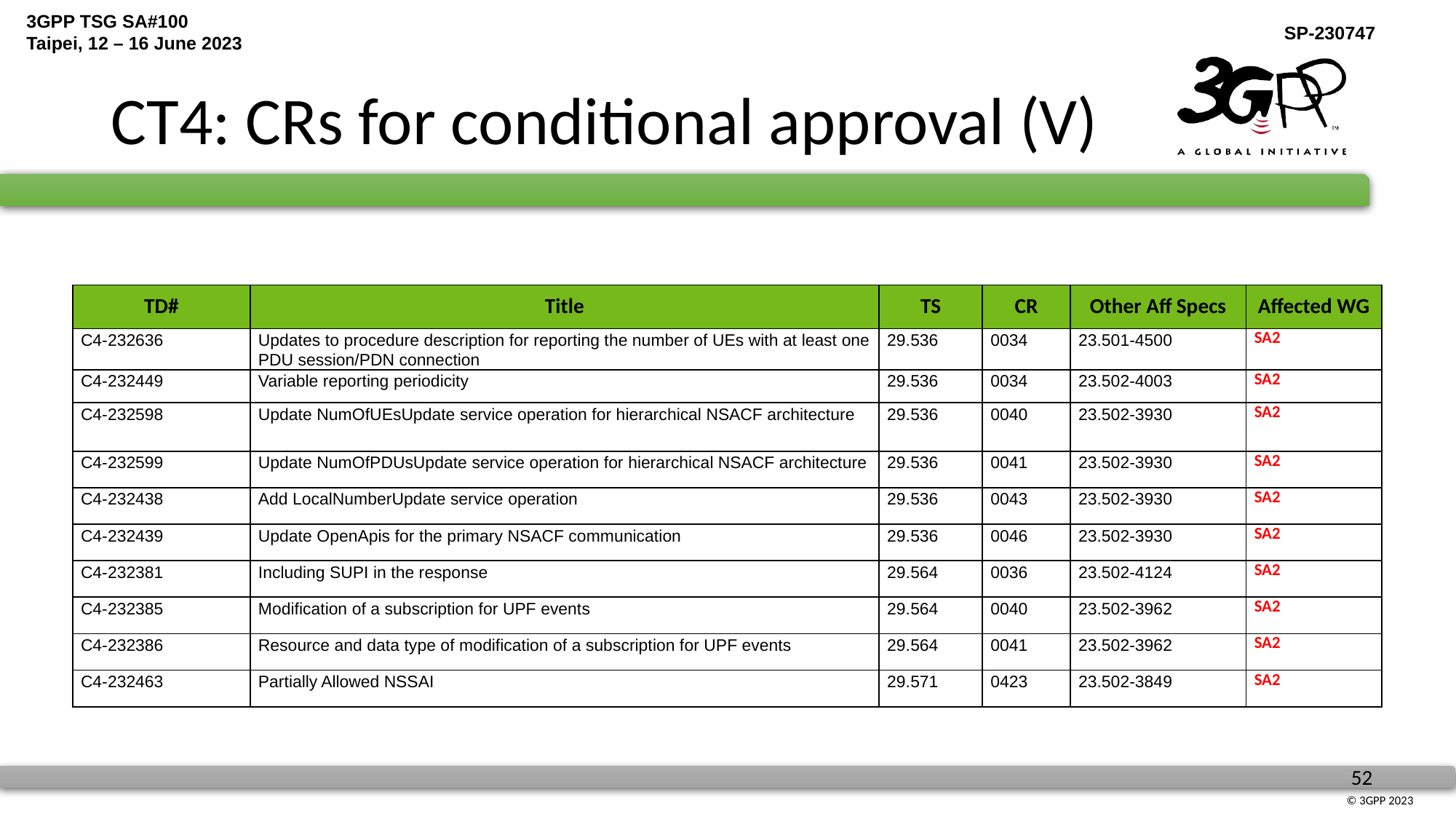

# CT4: CRs for conditional approval (V)
| TD# | Title | TS | CR | Other Aff Specs | Affected WG |
| --- | --- | --- | --- | --- | --- |
| C4-232636 | Updates to procedure description for reporting the number of UEs with at least one PDU session/PDN connection | 29.536 | 0034 | 23.501-4500 | SA2 |
| C4-232449 | Variable reporting periodicity | 29.536 | 0034 | 23.502-4003 | SA2 |
| C4-232598 | Update NumOfUEsUpdate service operation for hierarchical NSACF architecture | 29.536 | 0040 | 23.502-3930 | SA2 |
| C4-232599 | Update NumOfPDUsUpdate service operation for hierarchical NSACF architecture | 29.536 | 0041 | 23.502-3930 | SA2 |
| C4-232438 | Add LocalNumberUpdate service operation | 29.536 | 0043 | 23.502-3930 | SA2 |
| C4-232439 | Update OpenApis for the primary NSACF communication | 29.536 | 0046 | 23.502-3930 | SA2 |
| C4-232381 | Including SUPI in the response | 29.564 | 0036 | 23.502-4124 | SA2 |
| C4-232385 | Modification of a subscription for UPF events | 29.564 | 0040 | 23.502-3962 | SA2 |
| C4-232386 | Resource and data type of modification of a subscription for UPF events | 29.564 | 0041 | 23.502-3962 | SA2 |
| C4-232463 | Partially Allowed NSSAI | 29.571 | 0423 | 23.502-3849 | SA2 |